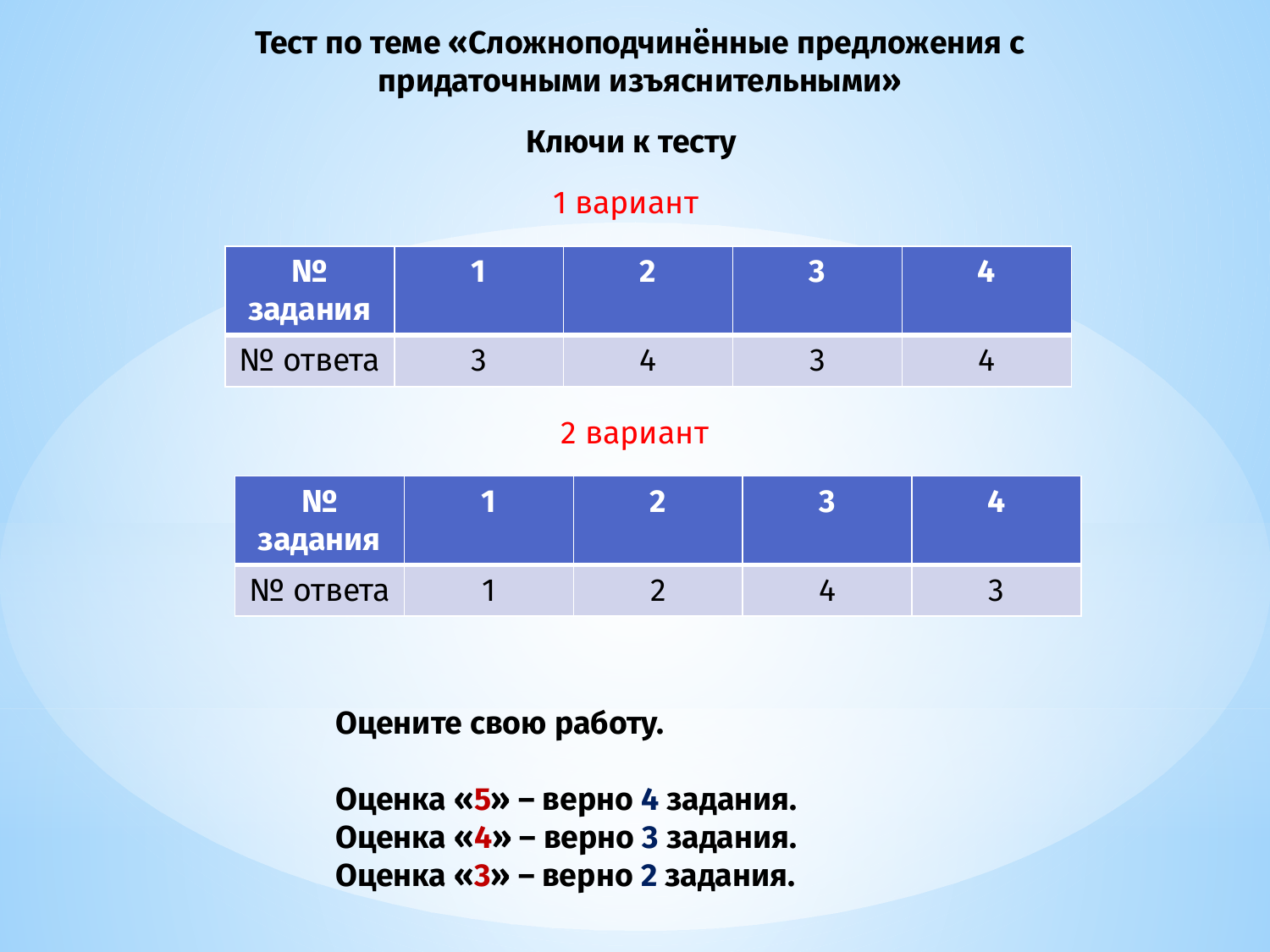

Тест по теме «Сложноподчинённые предложения с придаточными изъяснительными»
Ключи к тесту
1 вариант
| № задания | 1 | 2 | 3 | 4 |
| --- | --- | --- | --- | --- |
| № ответа | 3 | 4 | 3 | 4 |
2 вариант
| № задания | 1 | 2 | 3 | 4 |
| --- | --- | --- | --- | --- |
| № ответа | 1 | 2 | 4 | 3 |
Оцените свою работу.

Оценка «5» – верно 4 задания.
Оценка «4» – верно 3 задания.
Оценка «3» – верно 2 задания.